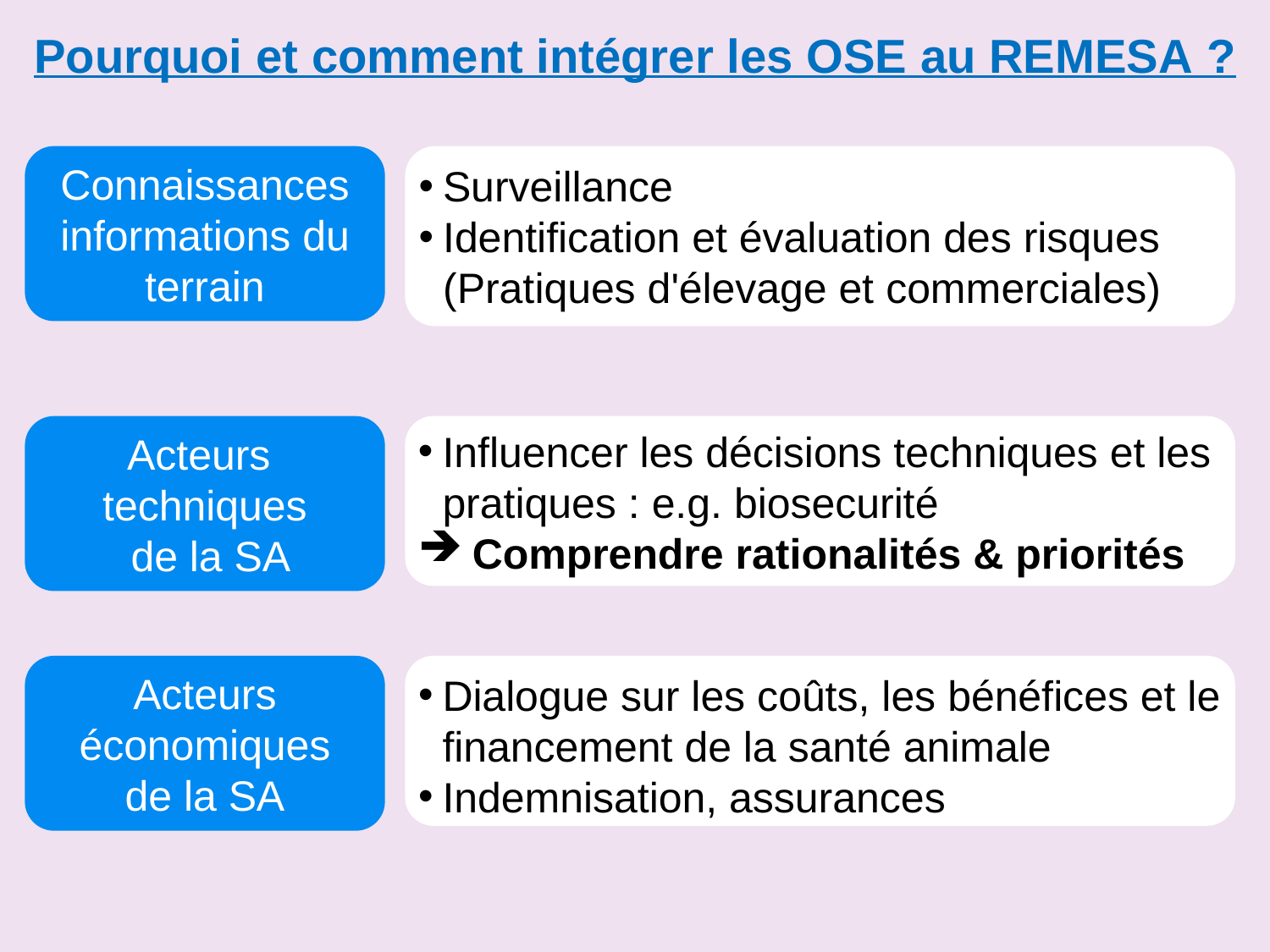

# Pourquoi et comment intégrer les OSE au REMESA ?

Connaissances informations du terrain
Surveillance
Identification et évaluation des risques (Pratiques d'élevage et commerciales)

Acteurs  techniques
 de la SA
Influencer les décisions techniques et les pratiques : e.g. biosecurité
 Comprendre rationalités & priorités

Acteurs économiques
de la SA
Dialogue sur les coûts, les bénéfices et le financement de la santé animale
Indemnisation, assurances